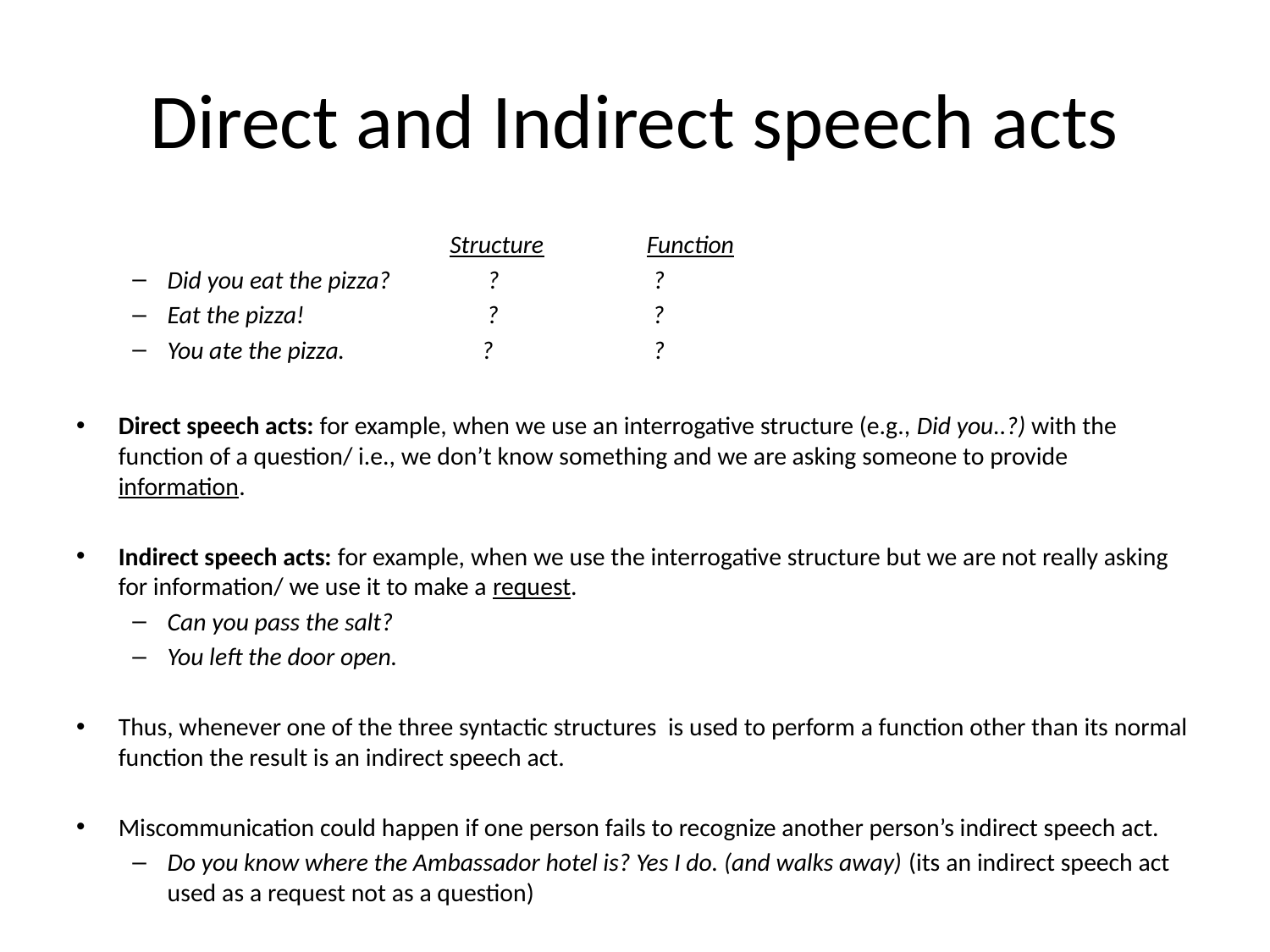

# Direct and Indirect speech acts
                                                                 Structure                  Function
Did you eat the pizza?                 ?                           ?
Eat the pizza!                                ?                           ?
You ate the pizza.                        ?                            ?

Direct speech acts: for example, when we use an interrogative structure (e.g., Did you..?) with the function of a question/ i.e., we don’t know something and we are asking someone to provide information.

Indirect speech acts: for example, when we use the interrogative structure but we are not really asking for information/ we use it to make a request.
Can you pass the salt?
You left the door open.

Thus, whenever one of the three syntactic structures  is used to perform a function other than its normal function the result is an indirect speech act.

Miscommunication could happen if one person fails to recognize another person’s indirect speech act.
Do you know where the Ambassador hotel is? Yes I do. (and walks away) (its an indirect speech act used as a request not as a question)